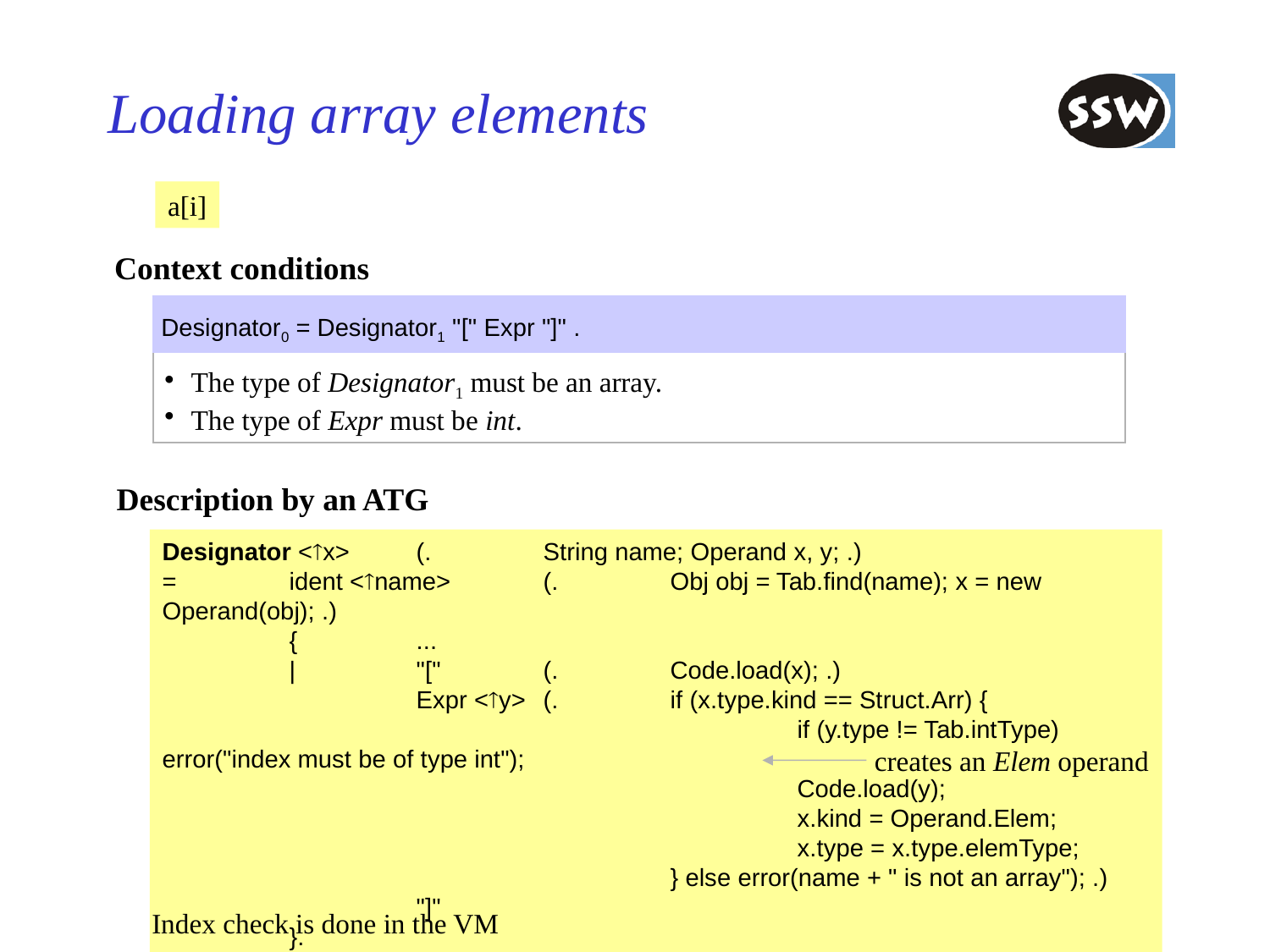

# Loading array elements
a[i]
Context conditions

Designator0 = Designator1 "[" Expr "]" .

The type of Designator1 must be an array.
The type of Expr must be int.
Description by an ATG
Designator <↑x>	(.	String name; Operand x, y; .)
=	ident <↑name>	(.	Obj obj = Tab.find(name); x = new Operand(obj); .)
	{	...
	|	"["	(.	Code.load(x); .)
		Expr <↑y>	(.	if (x.type.kind == Struct.Arr) {
					if (y.type != Tab.intType) error("index must be of type int");
					Code.load(y);
					x.kind = Operand.Elem;
					x.type = x.type.elemType;
				} else error(name + " is not an array"); .)
		"]"
	}.
creates an Elem operand

Index check is done in the VM
44